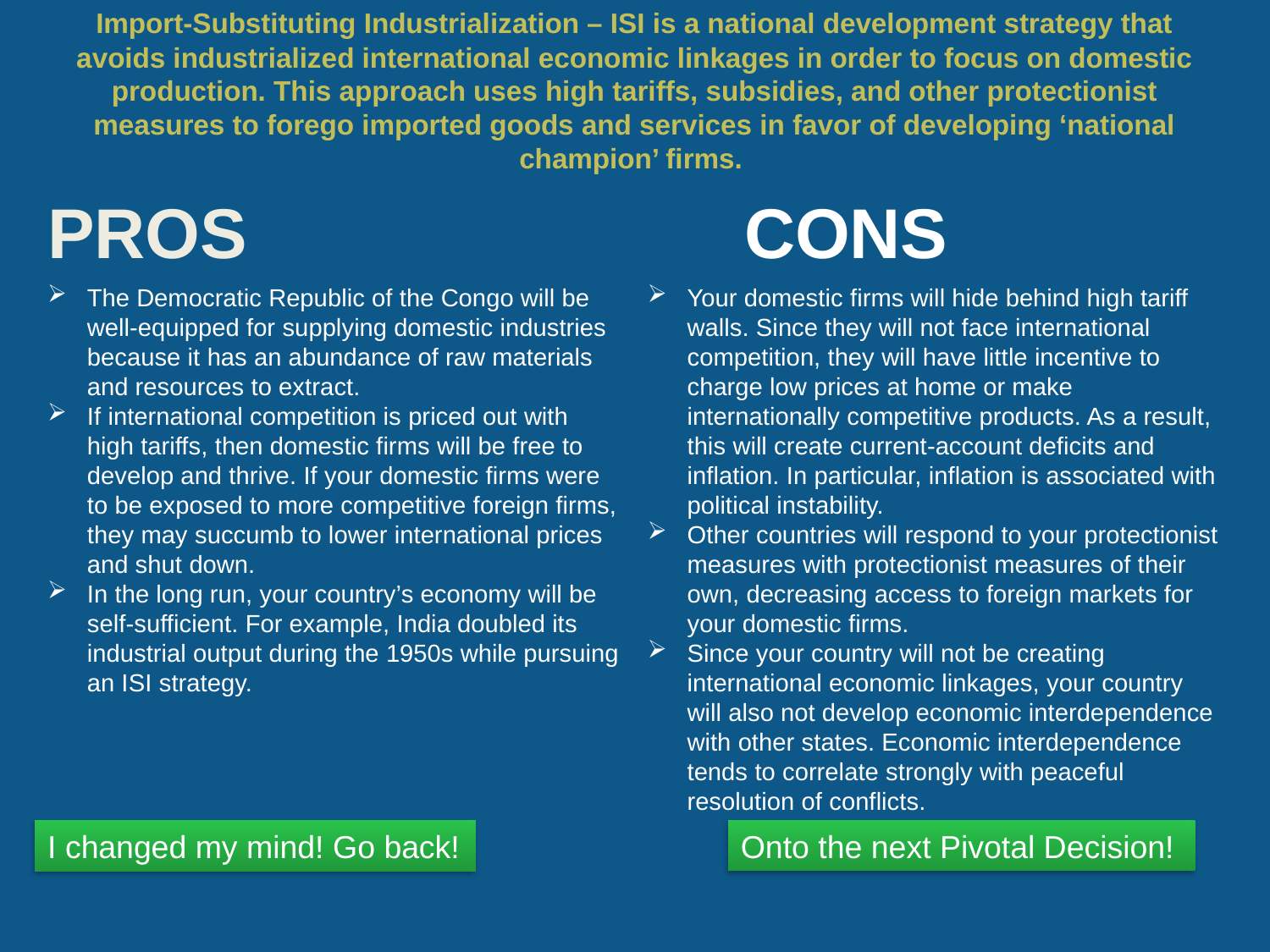

# Import-Substituting Industrialization – ISI is a national development strategy that avoids industrialized international economic linkages in order to focus on domestic production. This approach uses high tariffs, subsidies, and other protectionist measures to forego imported goods and services in favor of developing ‘national champion’ firms.
The Democratic Republic of the Congo will be well-equipped for supplying domestic industries because it has an abundance of raw materials and resources to extract.
If international competition is priced out with high tariffs, then domestic firms will be free to develop and thrive. If your domestic firms were to be exposed to more competitive foreign firms, they may succumb to lower international prices and shut down.
In the long run, your country’s economy will be self-sufficient. For example, India doubled its industrial output during the 1950s while pursuing an ISI strategy.
Your domestic firms will hide behind high tariff walls. Since they will not face international competition, they will have little incentive to charge low prices at home or make internationally competitive products. As a result, this will create current-account deficits and inflation. In particular, inflation is associated with political instability.
Other countries will respond to your protectionist measures with protectionist measures of their own, decreasing access to foreign markets for your domestic firms.
Since your country will not be creating international economic linkages, your country will also not develop economic interdependence with other states. Economic interdependence tends to correlate strongly with peaceful resolution of conflicts.